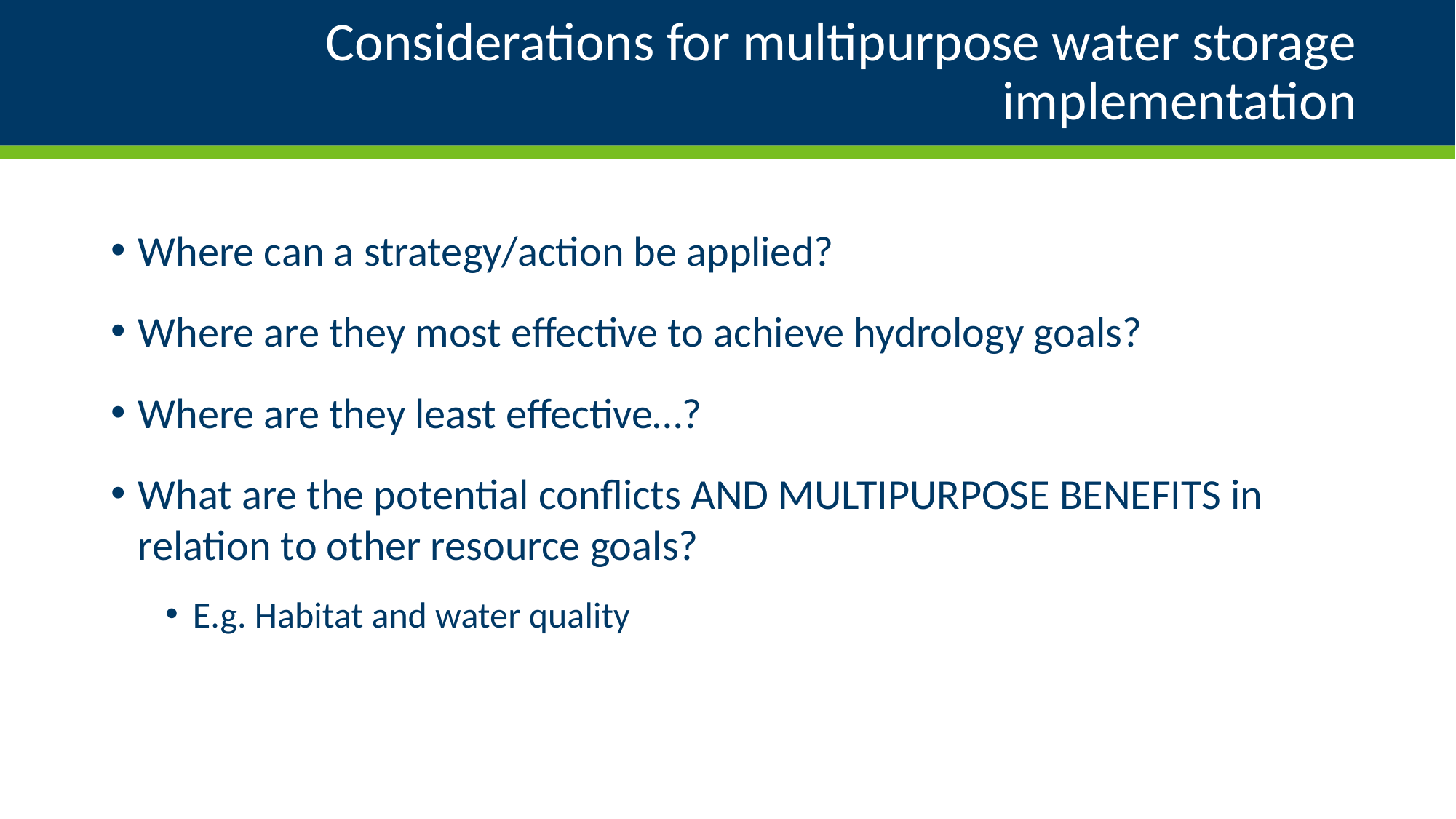

# Considerations for multipurpose water storage implementation
Where can a strategy/action be applied?
Where are they most effective to achieve hydrology goals?
Where are they least effective…?
What are the potential conflicts AND MULTIPURPOSE BENEFITS in relation to other resource goals?
E.g. Habitat and water quality